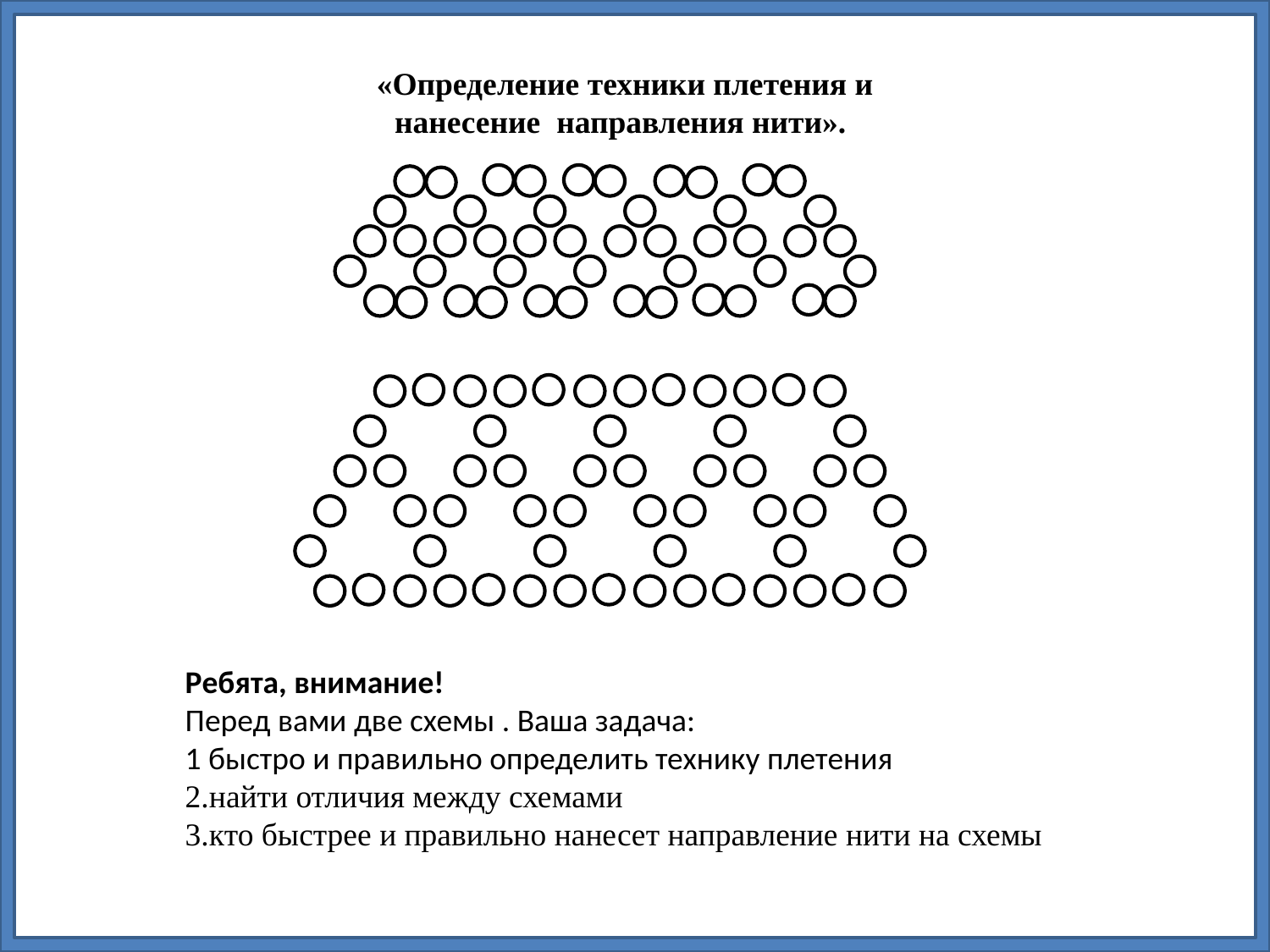

«Определение техники плетения и нанесение  направления нити».

Ребята, внимание!
Перед вами две схемы . Ваша задача:
1 быстро и правильно определить технику плетения
2.найти отличия между схемами
3.кто быстрее и правильно нанесет направление нити на схемы